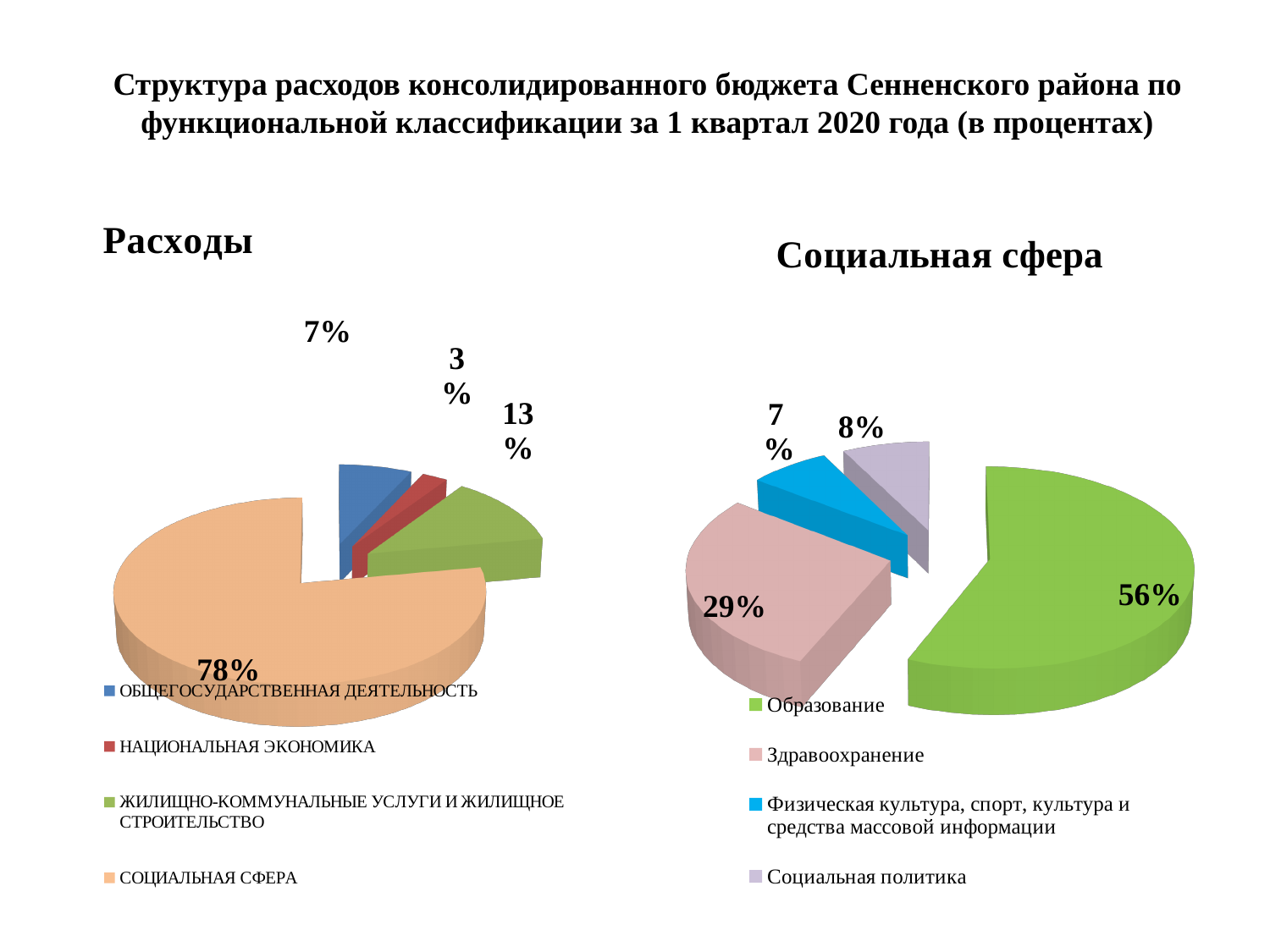

# Структура расходов консолидированного бюджета Сенненского района по функциональной классификации за 1 квартал 2020 года (в процентах)

[unsupported chart]

[unsupported chart]